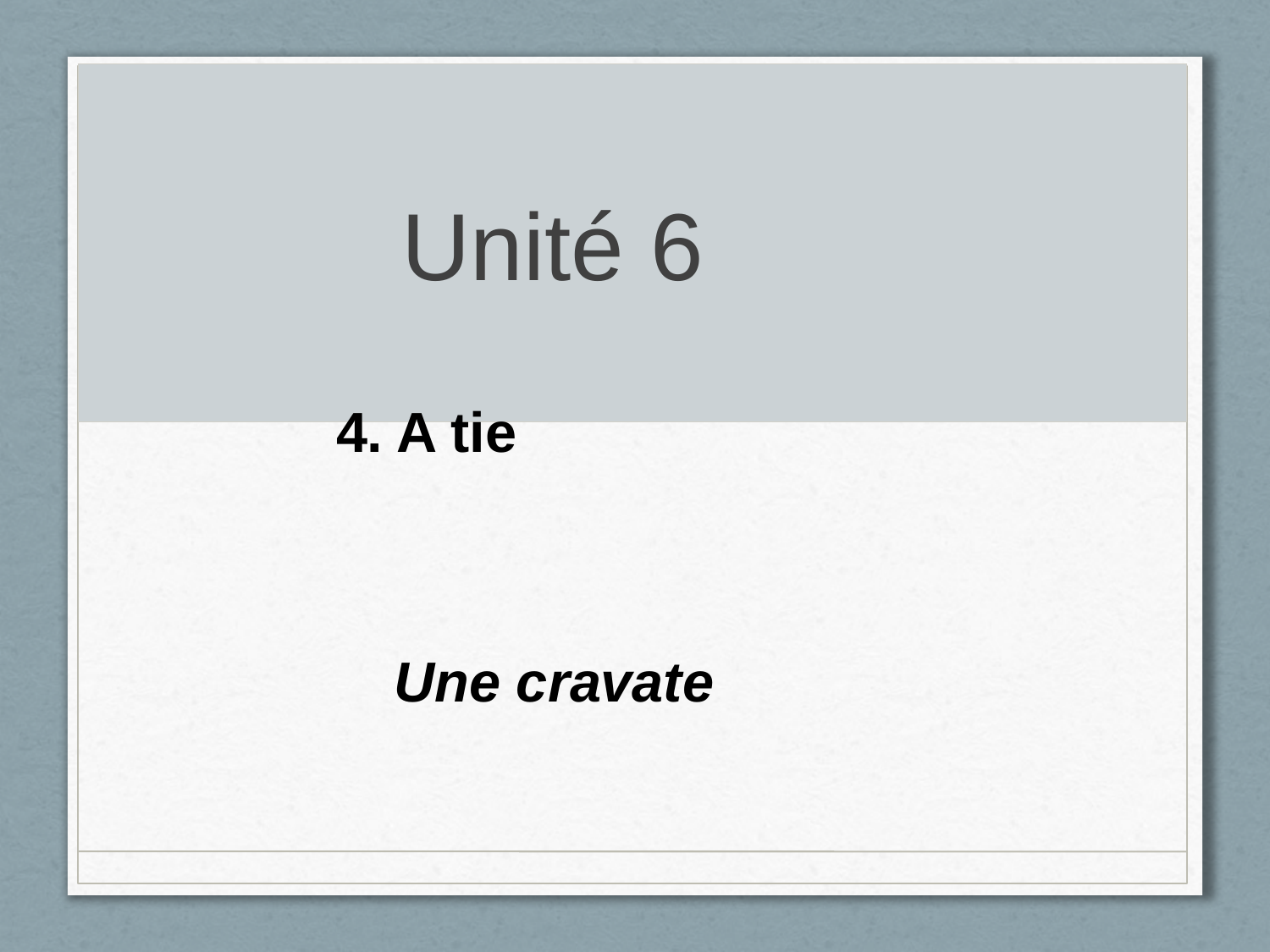

# Unité 6
4. A tie

Une cravate